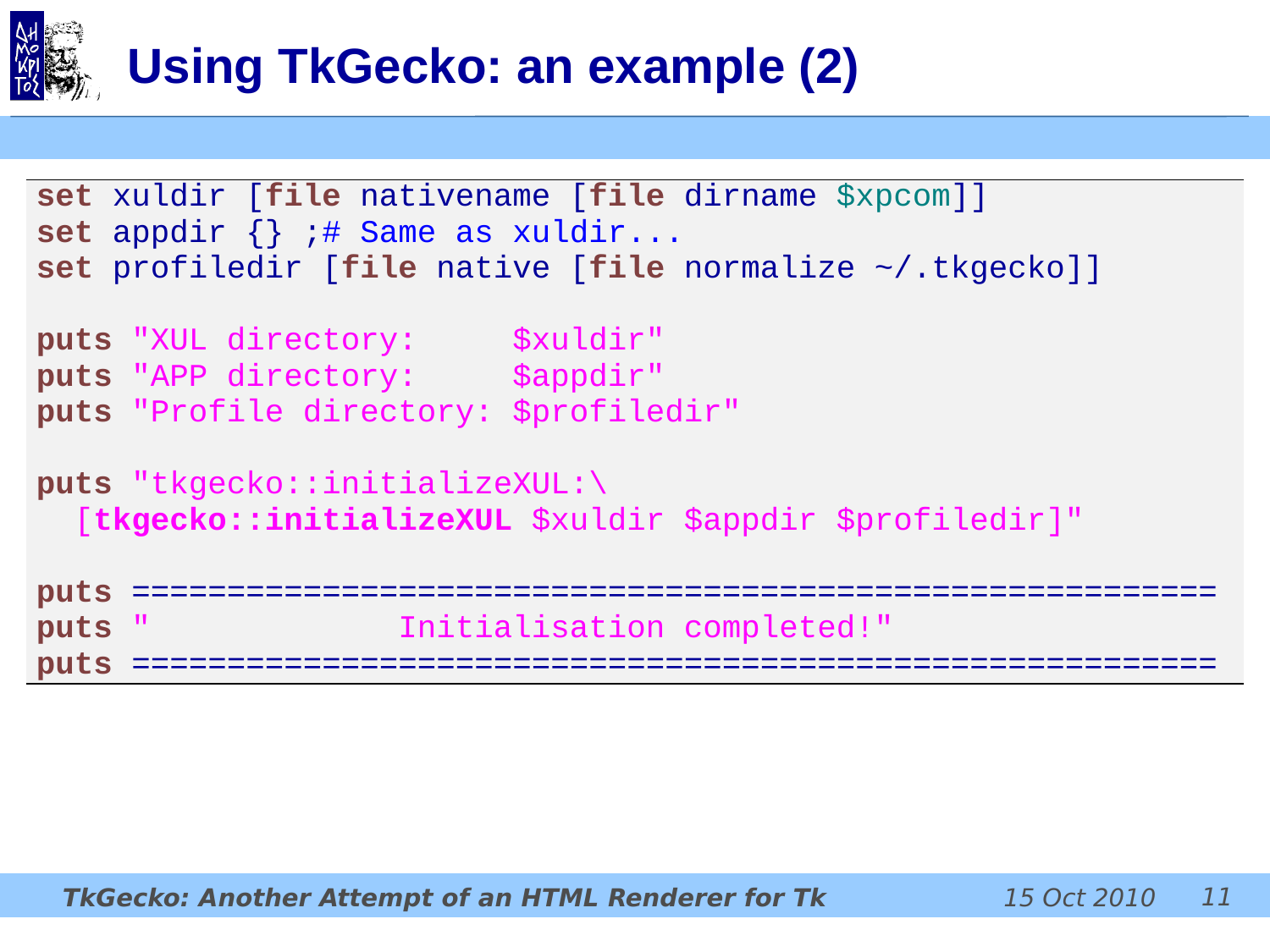

# Using TkGecko: an example (2)
| set xuldir [file nativename [file dirname $xpcom]] set appdir {} ;# Same as xuldir... set profiledir [file native [file normalize ~/.tkgecko]] puts "XUL directory: $xuldir" puts "APP directory: $appdir" puts "Profile directory: $profiledir" puts "tkgecko::initializeXUL:\ [tkgecko::initializeXUL $xuldir $appdir $profiledir]" puts ========================================================= puts " Initialisation completed!" puts ========================================================= |
| --- |
11
TkGecko: Another Attempt of an HTML Renderer for Tk
15 Oct 2010